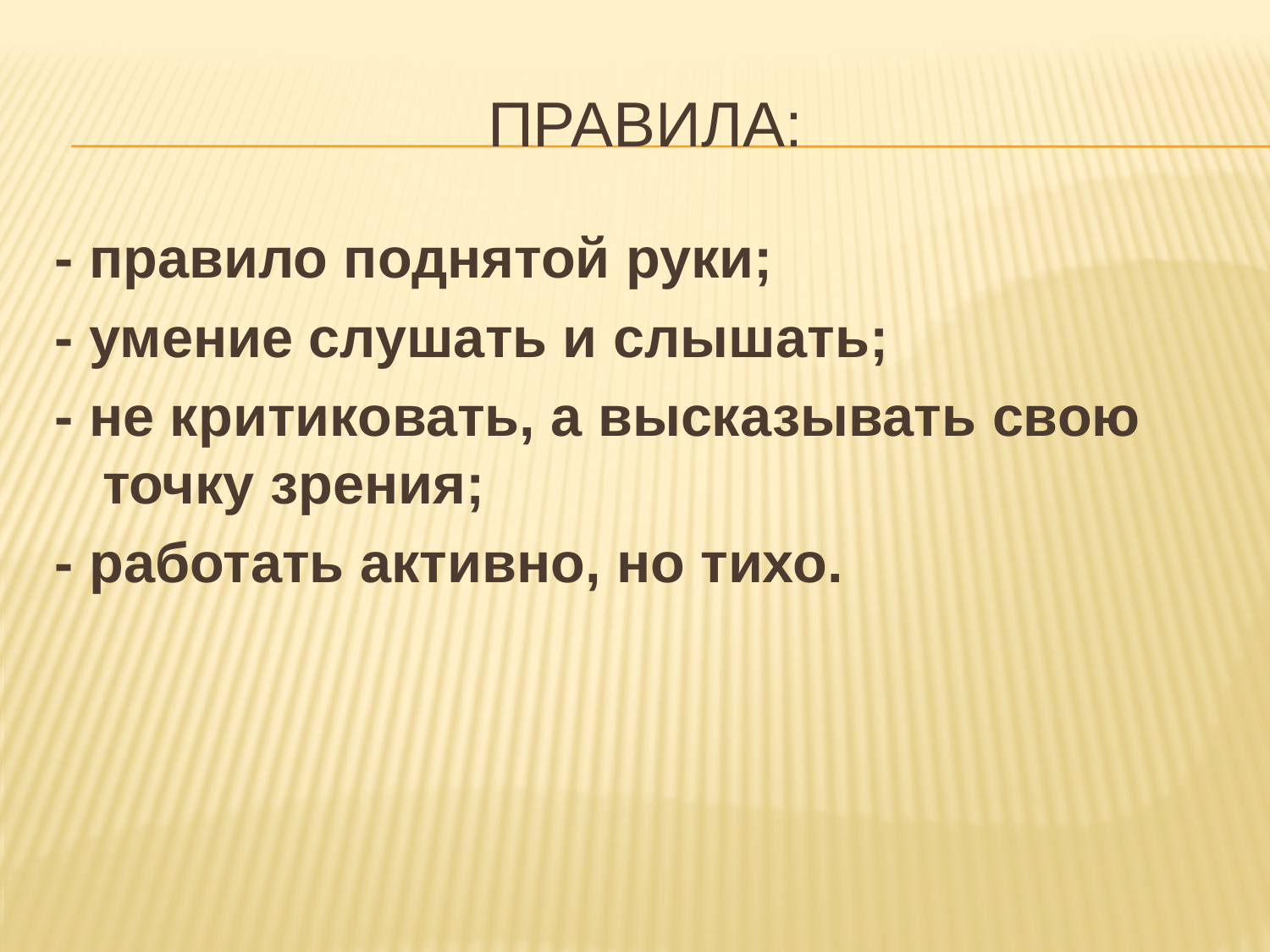

# Правила:
- правило поднятой руки;
- умение слушать и слышать;
- не критиковать, а высказывать свою точку зрения;
- работать активно, но тихо.